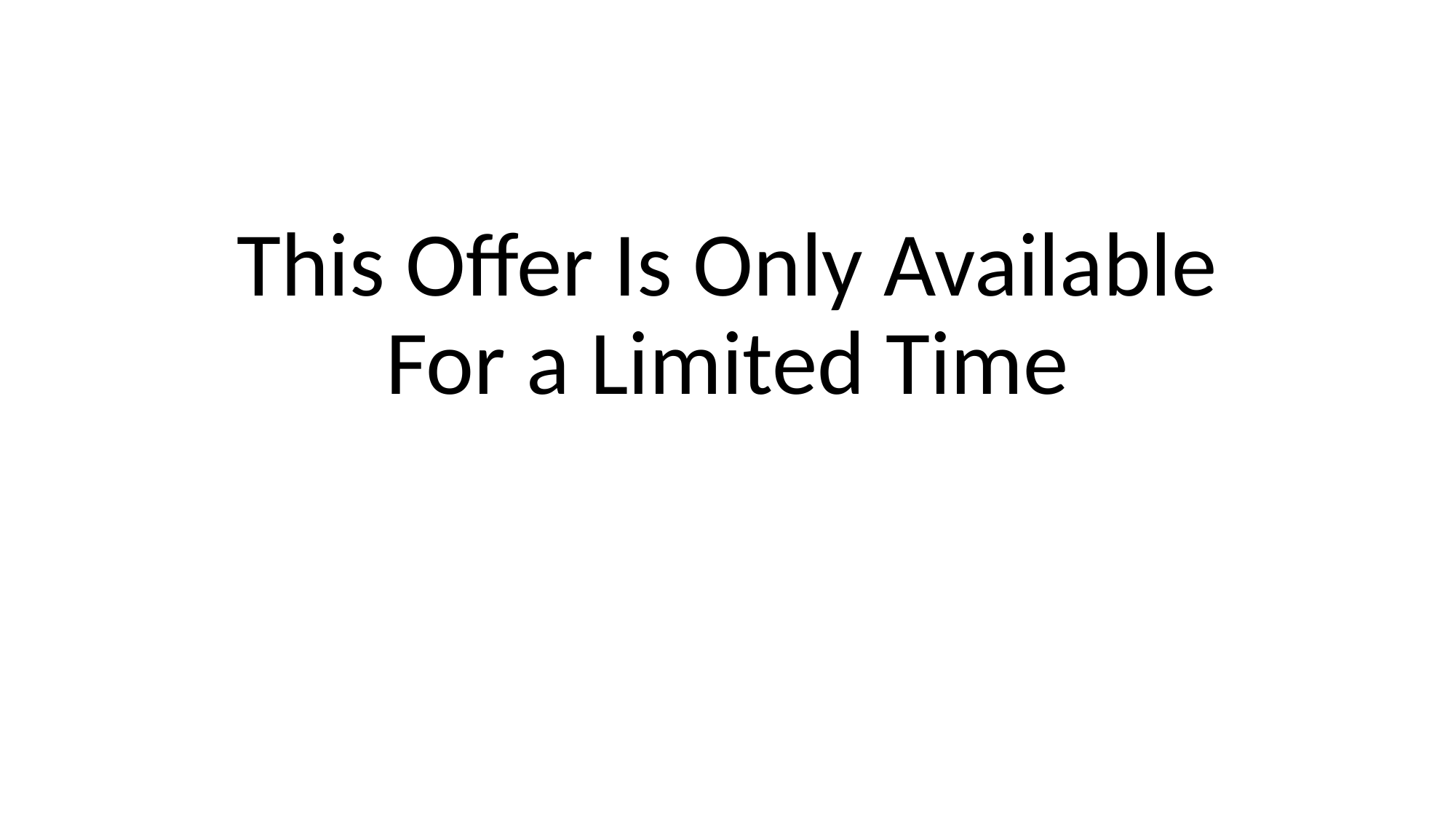

# This Offer Is Only Available For a Limited Time